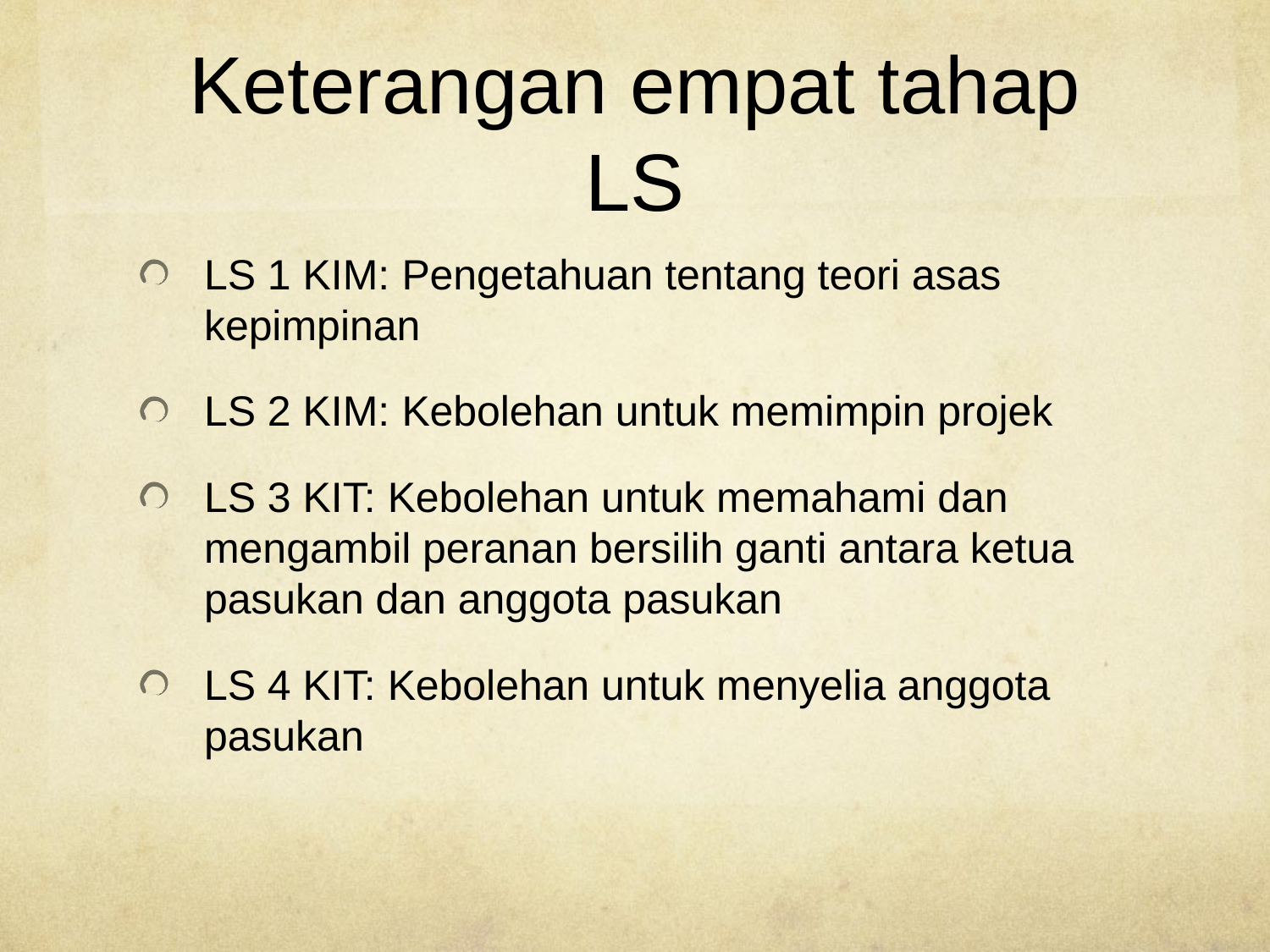

# Keterangan empat tahap LS
LS 1 KIM: Pengetahuan tentang teori asas kepimpinan
LS 2 KIM: Kebolehan untuk memimpin projek
LS 3 KIT: Kebolehan untuk memahami dan mengambil peranan bersilih ganti antara ketua pasukan dan anggota pasukan
LS 4 KIT: Kebolehan untuk menyelia anggota pasukan